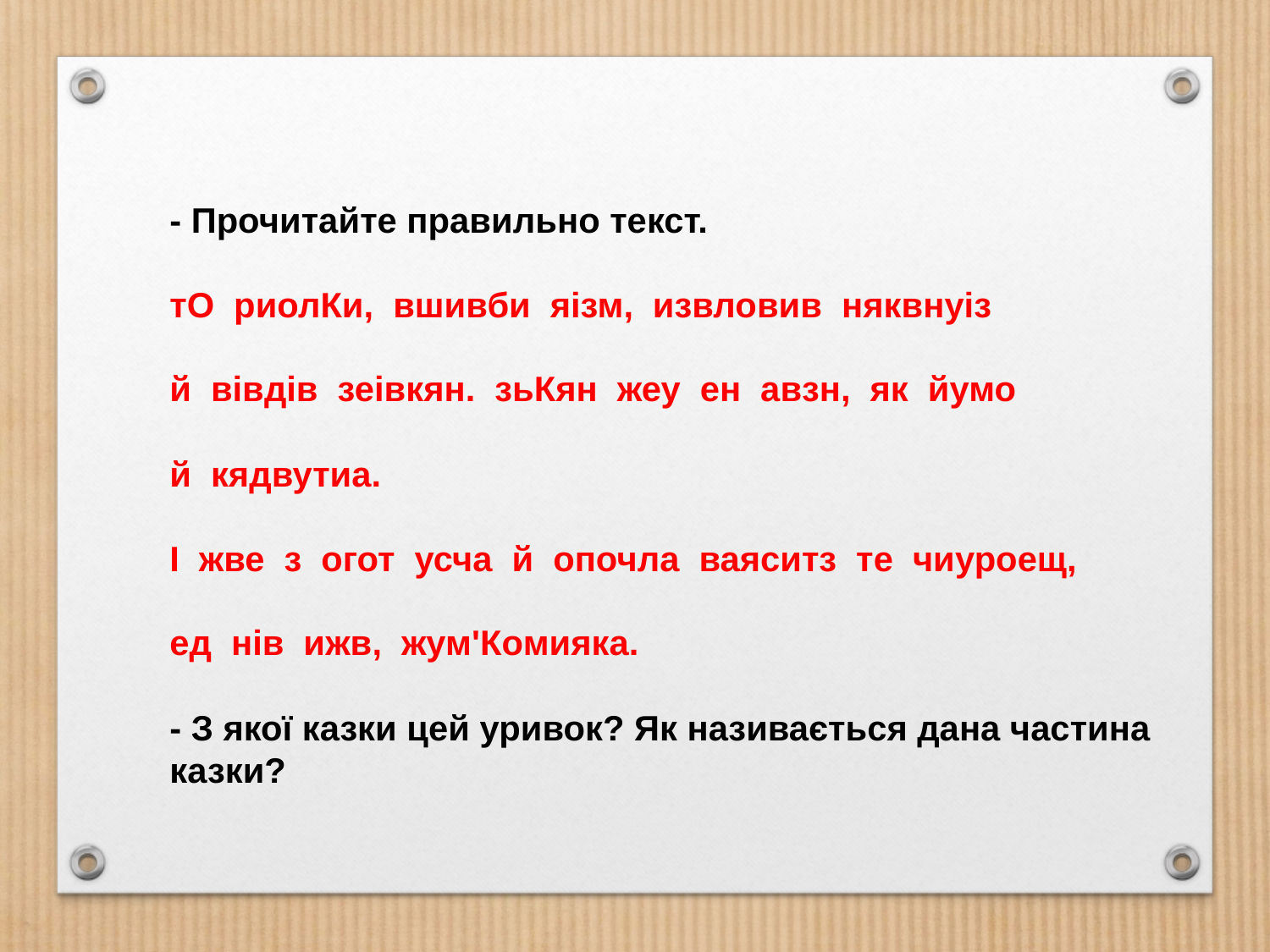

- Прочитайте правильно текст.

тО  риолКи,  вшивби  яізм,  извловив  няквнуіз

й  вівдів  зеівкян.  зьКян  жеу  ен  авзн,  як  йумо

й  кядвутиа.

І  жве  з  огот  усча  й  опочла  ваяситз  те  чиуроещ,

ед  нів  ижв,  жум'Комияка.

- З якої казки цей уривок? Як називається дана частина
казки?